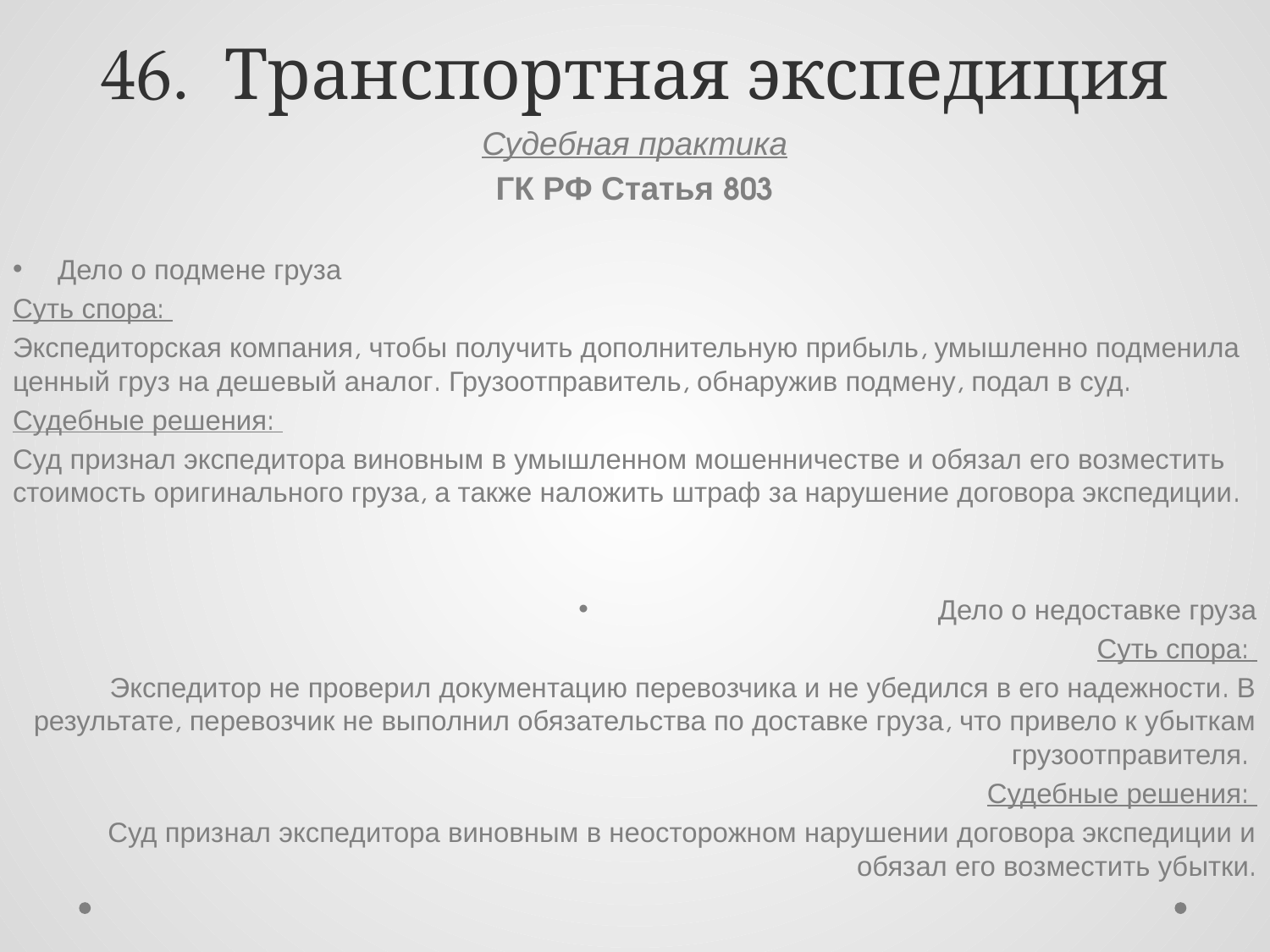

# 46.  Транспортная экспедиция
Судебная практика
ГК РФ Статья 803

Дело о подмене груза
Суть спора:
Экспедиторская компания, чтобы получить дополнительную прибыль, умышленно подменила ценный груз на дешевый аналог. Грузоотправитель, обнаружив подмену, подал в суд.
Судебные решения:
Суд признал экспедитора виновным в умышленном мошенничестве и обязал его возместить стоимость оригинального груза, а также наложить штраф за нарушение договора экспедиции.

Дело о недоставке груза
 Суть спора:
Экспедитор не проверил документацию перевозчика и не убедился в его надежности. В результате, перевозчик не выполнил обязательства по доставке груза, что привело к убыткам грузоотправителя.
Судебные решения:
Суд признал экспедитора виновным в неосторожном нарушении договора экспедиции и обязал его возместить убытки.